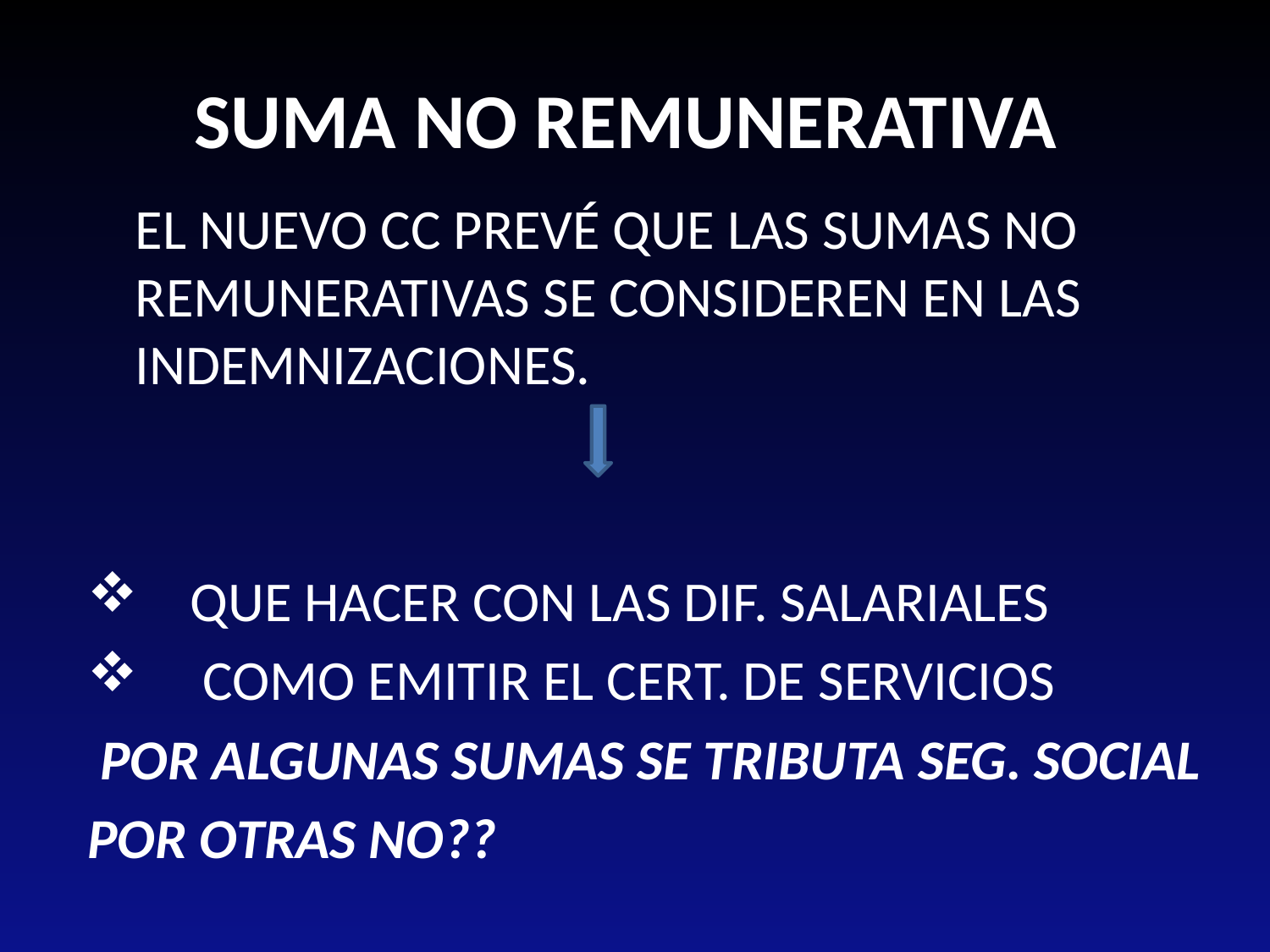

# SUMA NO REMUNERATIVA
	EL NUEVO CC PREVÉ QUE LAS SUMAS NO REMUNERATIVAS SE CONSIDEREN EN LAS INDEMNIZACIONES.

    QUE HACER CON LAS DIF. SALARIALES
     COMO EMITIR EL CERT. DE SERVICIOS
 POR ALGUNAS SUMAS SE TRIBUTA SEG. SOCIAL
POR OTRAS NO??